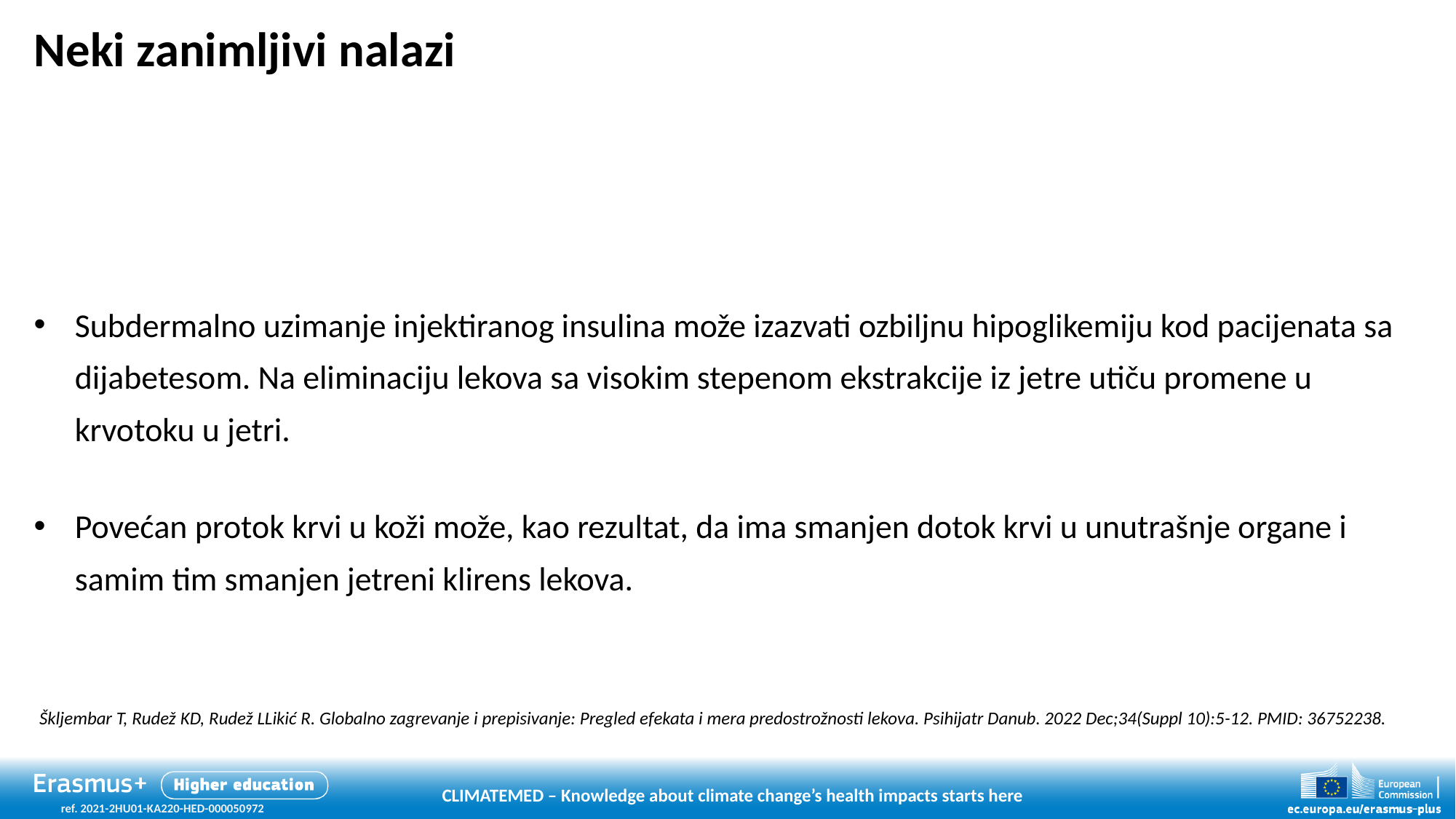

# Neki zanimljivi nalazi
Subdermalno uzimanje injektiranog insulina može izazvati ozbiljnu hipoglikemiju kod pacijenata sa dijabetesom. Na eliminaciju lekova sa visokim stepenom ekstrakcije iz jetre utiču promene u krvotoku u jetri.
Povećan protok krvi u koži može, kao rezultat, da ima smanjen dotok krvi u unutrašnje organe i samim tim smanjen jetreni klirens lekova.

Škljembar T, Rudež KD, Rudež LLikić R. Globalno zagrevanje i prepisivanje: Pregled efekata i mera predostrožnosti lekova. Psihijatr Danub. 2022 Dec;34(Suppl 10):5-12. PMID: 36752238.